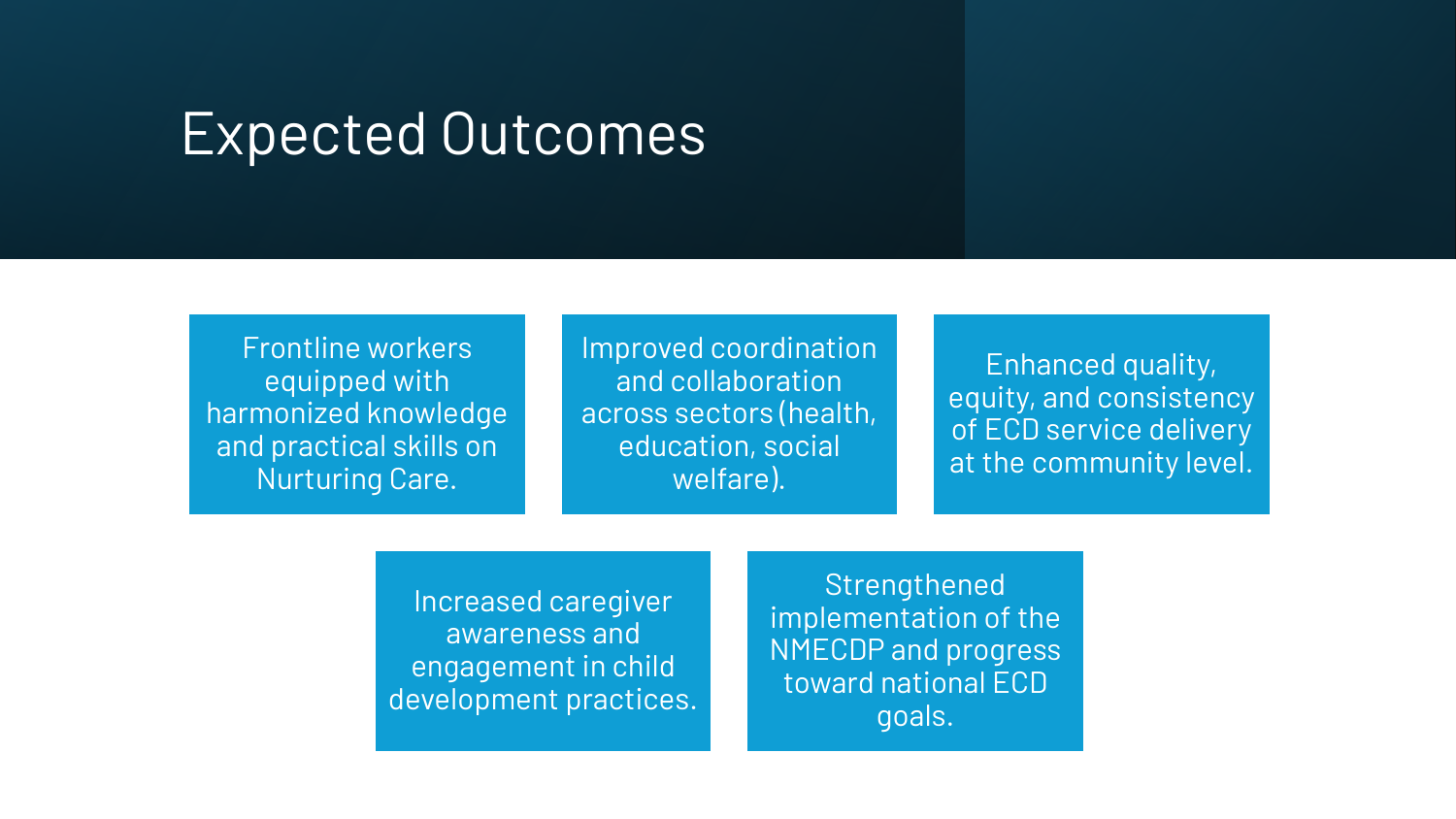

# Expected Outcomes
Frontline workers equipped with harmonized knowledge and practical skills on Nurturing Care.
Improved coordination and collaboration across sectors (health, education, social welfare).
Enhanced quality, equity, and consistency of ECD service delivery at the community level.
Increased caregiver awareness and engagement in child development practices.
Strengthened implementation of the NMECDP and progress toward national ECD goals.